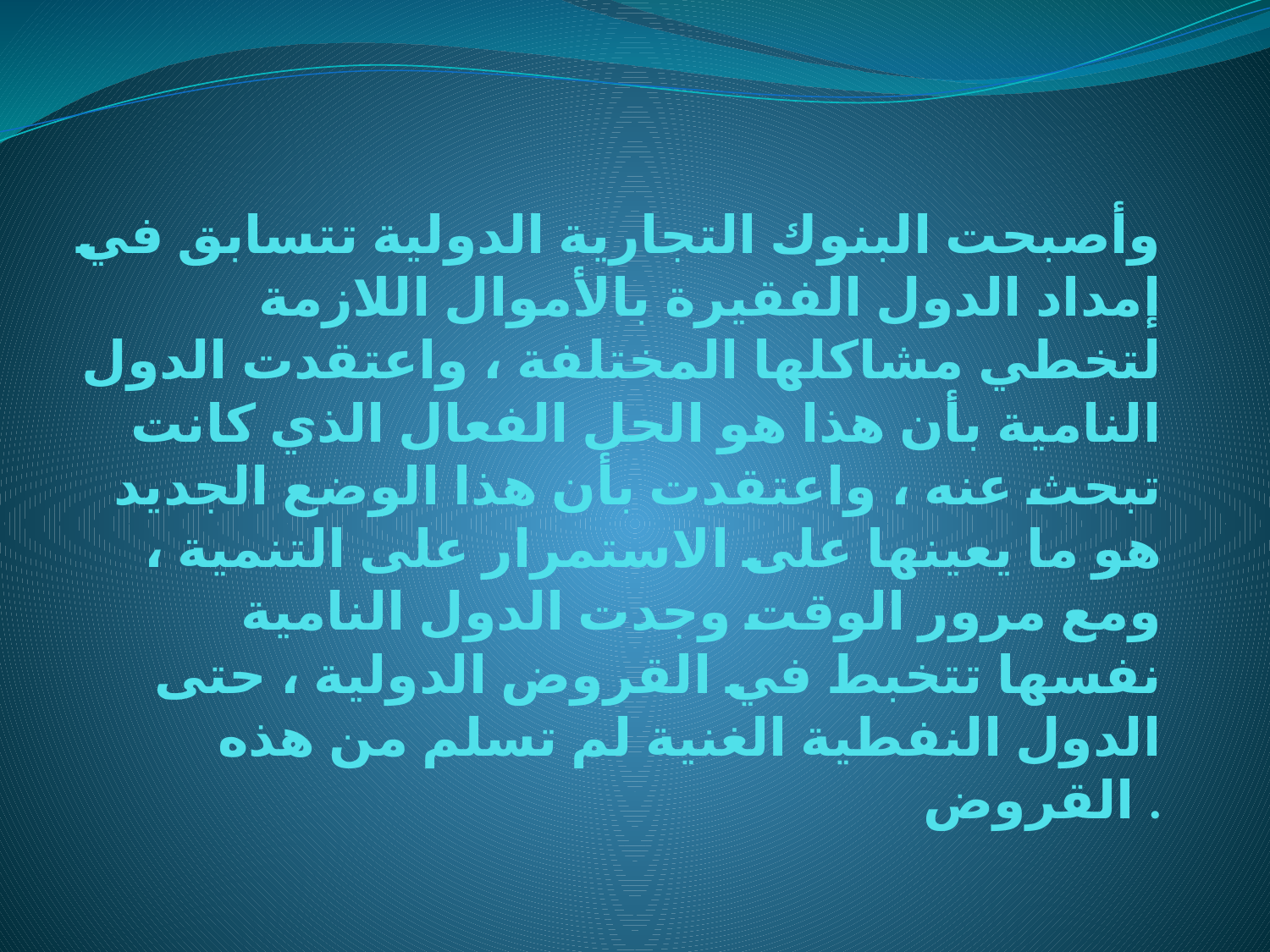

# وأصبحت البنوك التجارية الدولية تتسابق في إمداد الدول الفقيرة بالأموال اللازمة لتخطي مشاكلها المختلفة ، واعتقدت الدول النامية بأن هذا هو الحل الفعال الذي كانت تبحث عنه ، واعتقدت بأن هذا الوضع الجديد هو ما يعينها على الاستمرار على التنمية ، ومع مرور الوقت وجدت الدول النامية نفسها تتخبط في القروض الدولية ، حتى الدول النفطية الغنية لم تسلم من هذه القروض .